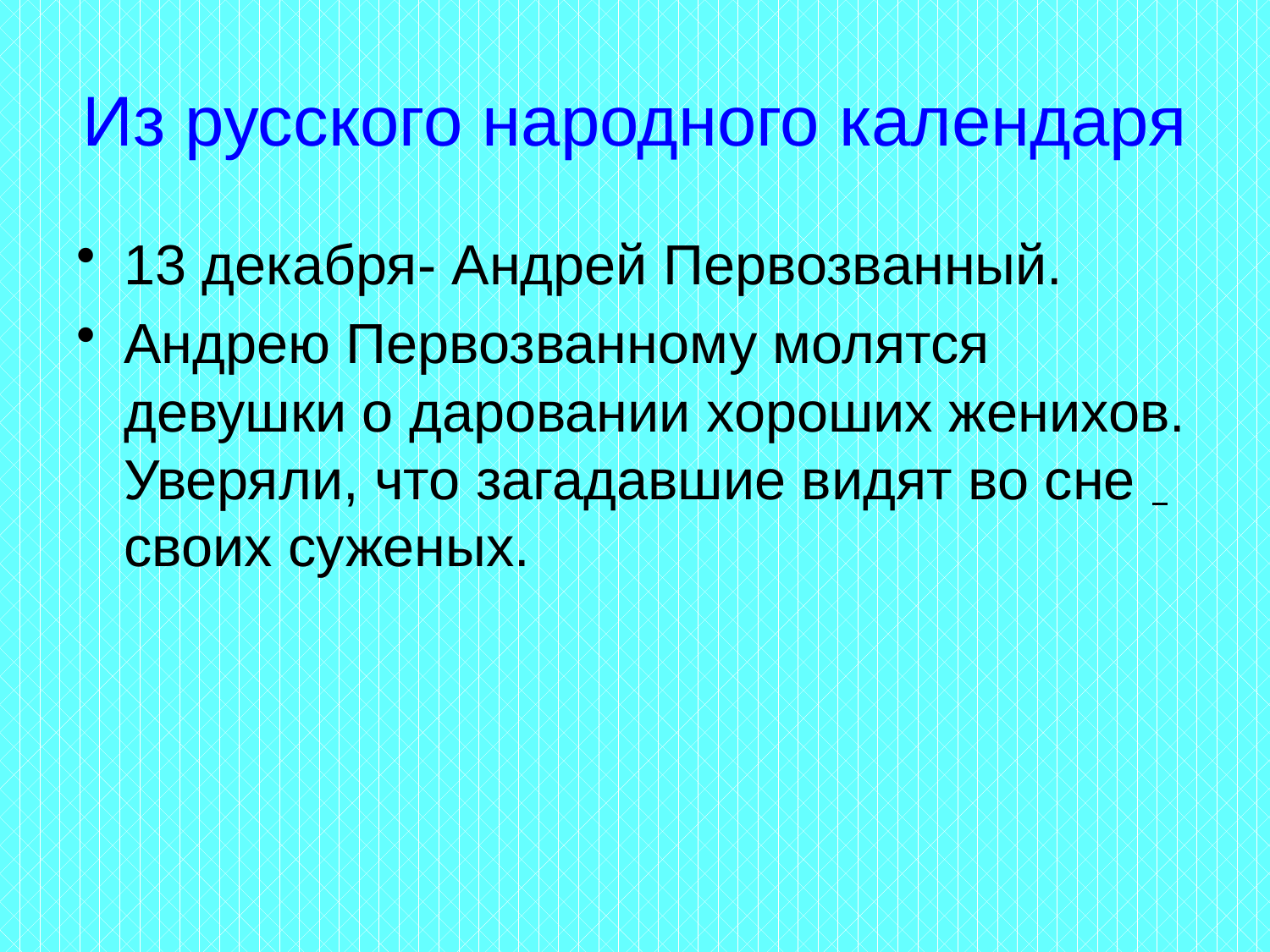

# Из русского народного календаря
13 декабря- Андрей Первозванный.
Андрею Первозванному молятся девушки о даровании хороших женихов. Уверяли, что загадавшие видят во сне   своих суженых.